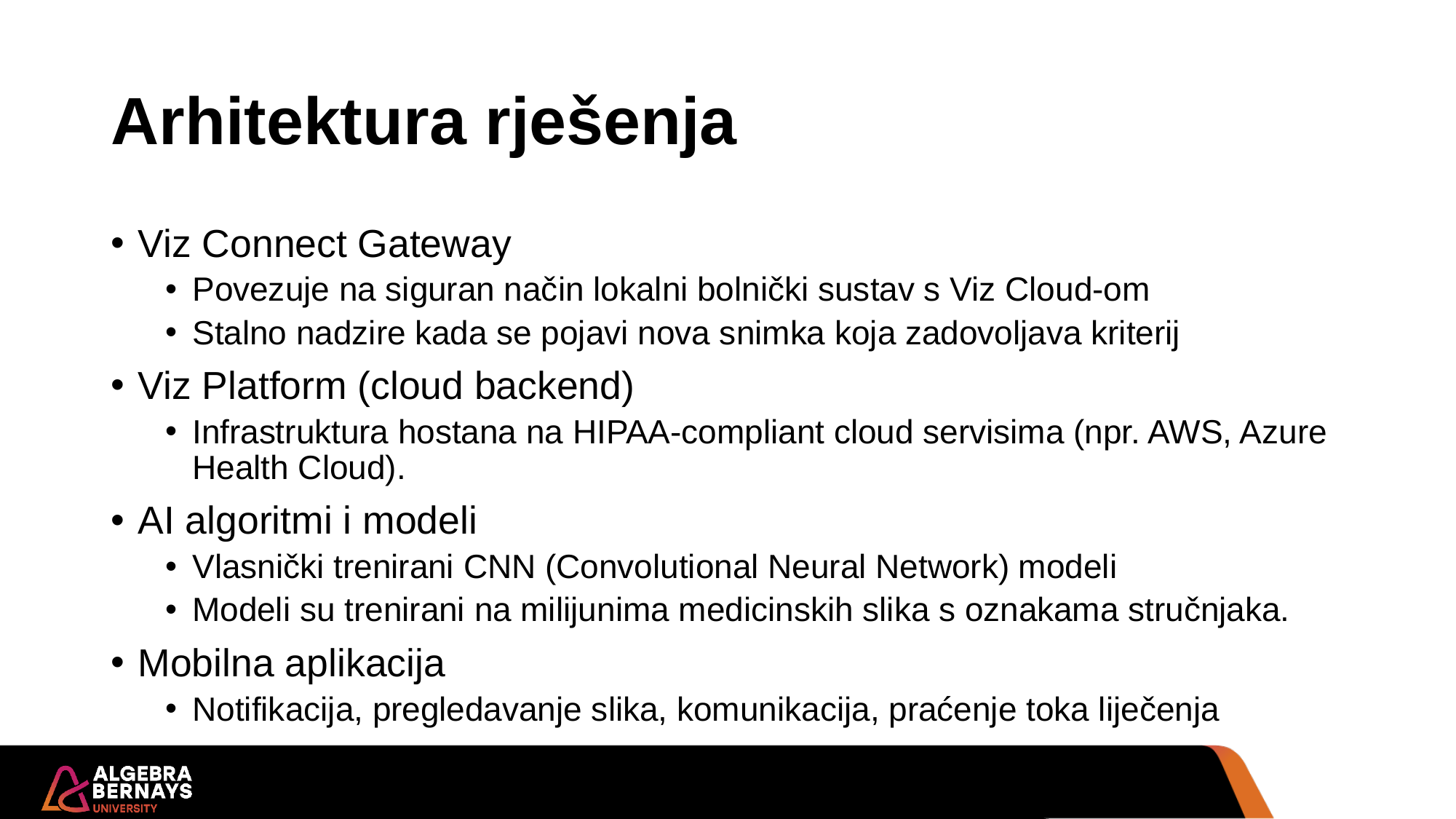

# Arhitektura rješenja
Viz Connect Gateway
Povezuje na siguran način lokalni bolnički sustav s Viz Cloud-om
Stalno nadzire kada se pojavi nova snimka koja zadovoljava kriterij
Viz Platform (cloud backend)
Infrastruktura hostana na HIPAA-compliant cloud servisima (npr. AWS, Azure Health Cloud).
AI algoritmi i modeli
Vlasnički trenirani CNN (Convolutional Neural Network) modeli
Modeli su trenirani na milijunima medicinskih slika s oznakama stručnjaka.
Mobilna aplikacija
Notifikacija, pregledavanje slika, komunikacija, praćenje toka liječenja